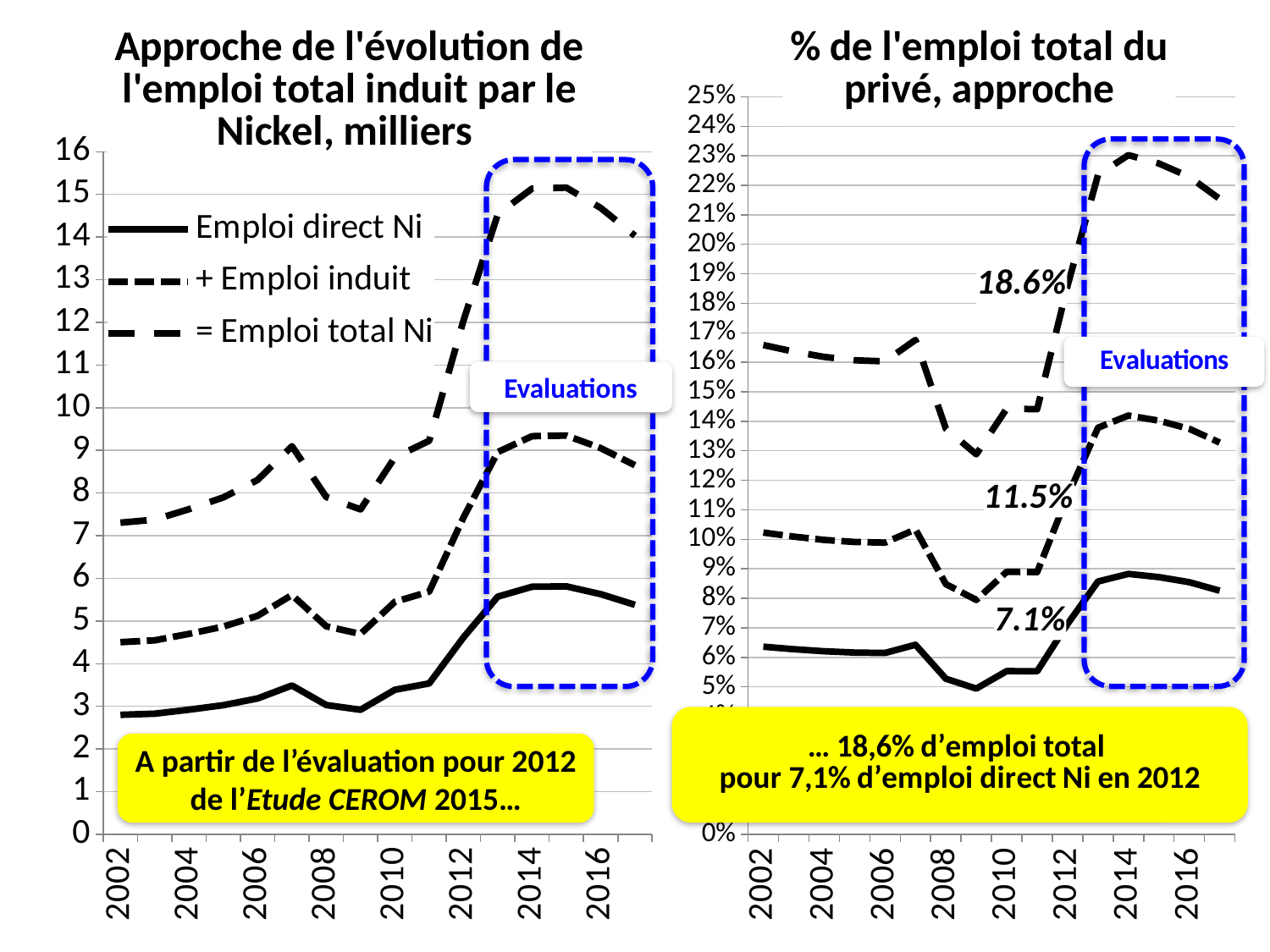

### Chart: Approche de l'évolution de l'emploi total induit par le Nickel, milliers

| Category | Emploi direct Ni  | + Emploi induit  | = Emploi total Ni |
|---|---|---|---|
| 2002 | 2.800666666666666 | 4.504496988078687 | 7.305163654745352 |
| 2003 | 2.82775 | 4.548056900037905 | 7.375806900037904 |
| 2004 | 2.921666666666666 | 4.699109271662662 | 7.620775938329324 |
| 2005 | 3.027666666666667 | 4.869596065546146 | 7.897262732212812 |
| 2006 | 3.185 | 5.122645646404647 | 8.30764564640465 |
| 2007 | 3.488166666666666 | 5.610248599351276 | 9.098415266017941 |
| 2008 | 3.03125 | 4.875359376974597 | 7.906609376974597 |
| 2009 | 2.919666666666667 | 4.695892539702584 | 7.615559206369226 |
| 2010 | 3.388 | 5.449143940351317 | 8.837143940351318 |
| 2011 | 3.536999999999999 | 5.688790471376206 | 9.22579047137621 |
| 2012 | 4.615916666666612 | 7.42408333333333 | 12.04 |
| 2013 | 5.571666666666668 | 8.961279118749731 | 14.5329457854164 |
| 2014 | 5.803166666666666 | 9.33361584312734 | 15.136782509794 |
| 2015 | 5.8115 | 9.347018892960946 | 15.15851889296095 |
| 2016 | 5.629499999999997 | 9.05429628459497 | 14.68379628459497 |
| Est 2017 | 5.379255834950876 | 8.651812082828226 | 14.0310679177791 |

### Chart: % de l'emploi total du privé, approche

| Category | Emploi direct Ni (hors rouleurs) | + Emploi total induit par le Ni | = Emploi total induit par le Ni |
|---|---|---|---|
| 2002 | 0.0635915237751428 | 0.165869967233533 | 0.10227844345839 |
| 2003 | 0.0627317792549494 | 0.163627438875541 | 0.100895659620592 |
| 2004 | 0.0620443788470545 | 0.161834447036927 | 0.0997900681898727 |
| 2005 | 0.061610524652637 | 0.160702796515914 | 0.0990922718632769 |
| 2006 | 0.0614690093519356 | 0.16033367281991 | 0.0988646634679747 |
| 2007 | 0.0642525877442666 | 0.167594264001221 | 0.103341676256955 |
| 2008 | 0.052725231775553 | 0.1375267008527 | 0.0848014690771468 |
| 2009 | 0.0493879440171895 | 0.128821832998204 | 0.0794338889810148 |
| 2010 | 0.0553246729780911 | 0.144306994852496 | 0.0889823218744048 |
| 2011 | 0.0552455091605824 | 0.144100506644057 | 0.0888549974834743 |
| 2012 | 0.0712916813869619 | 0.185954796389093 | 0.114663115002131 |
| 2013 | 0.0856941082874304 | 0.223521596746185 | 0.137827488458755 |
| 2014 | 0.0882684468099648 | 0.230236413769452 | 0.141967966959487 |
| 2015 | 0.0871839352629089 | 0.227407610745158 | 0.14022367548225 |
| 2016 | 0.0854506938567501 | 0.22288668282615 | 0.137435988969399 |
| Est 2017 | 0.0825738614178542 | 0.215382850962279 | 0.132808989544424 |
Evaluations
A partir de l’évaluation pour 2012 de l’Etude CEROM 2015…